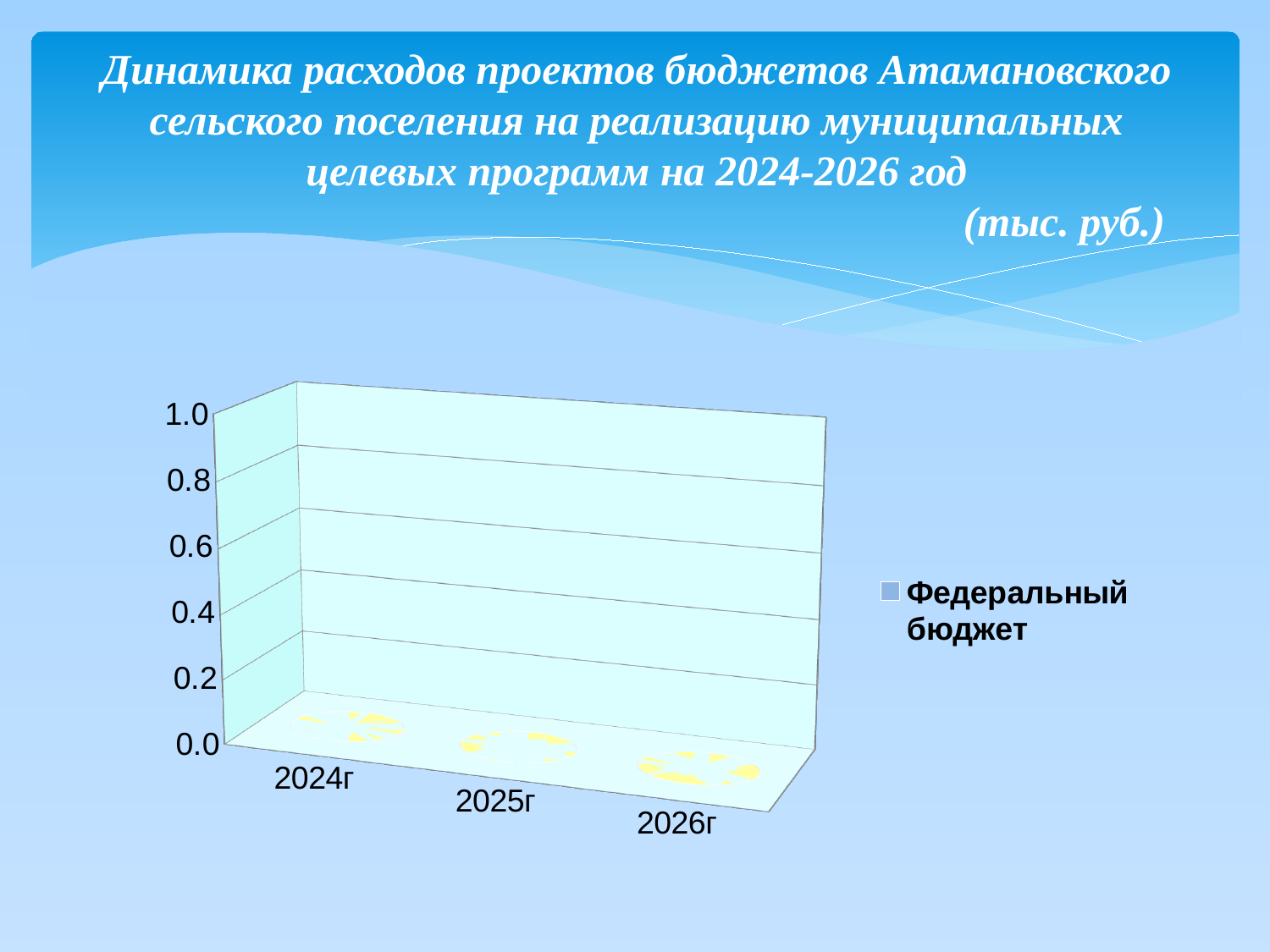

# Динамика расходов проектов бюджетов Атамановского сельского поселения на реализацию муниципальных целевых программ на 2024-2026 год (тыс. руб.)

[unsupported chart]